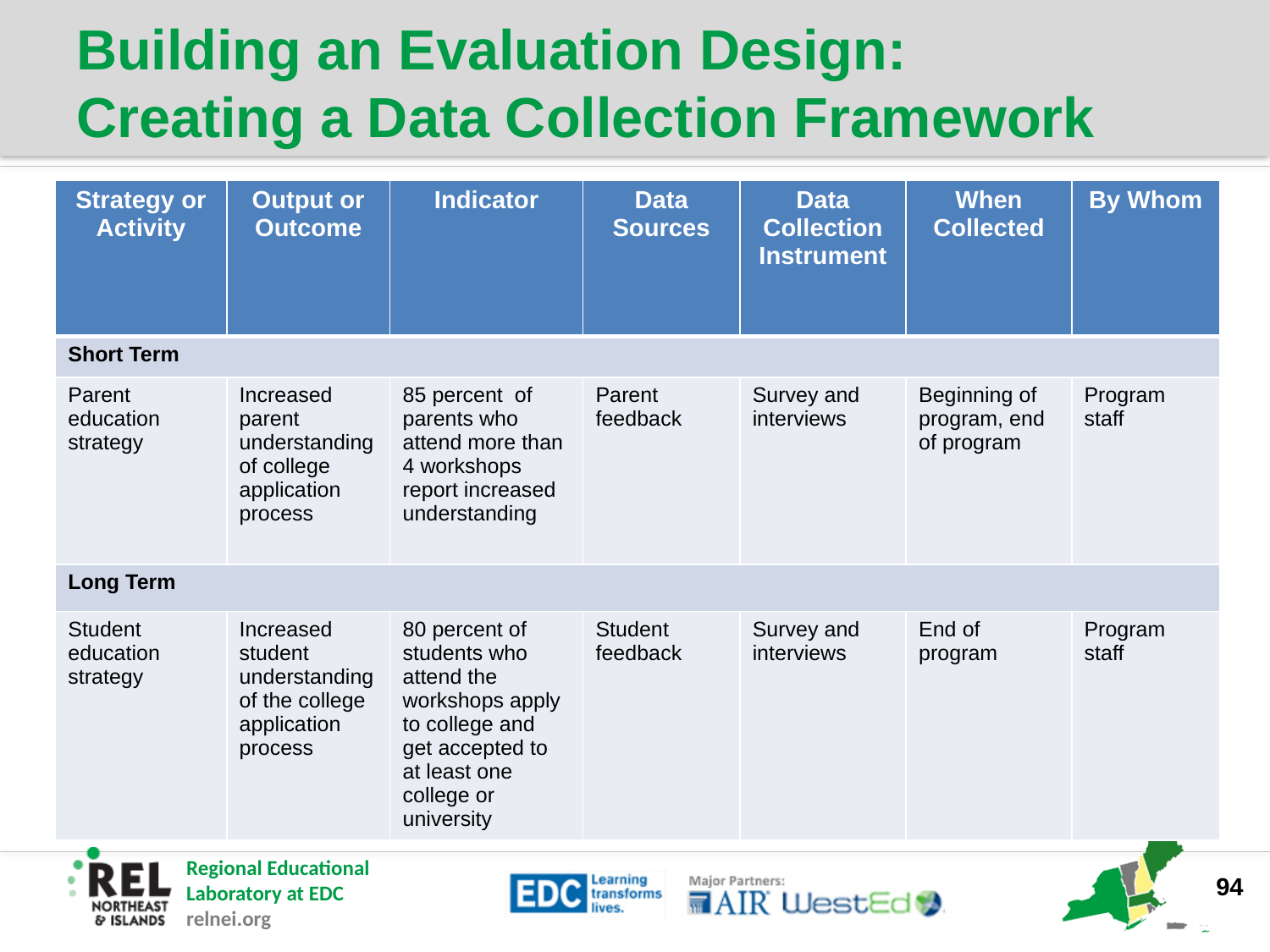

# Building an Evaluation Design: Creating a Data Collection Framework
| Strategy or Activity | Output or Outcome | Indicator | Data Sources | Data Collection Instrument | When Collected | By Whom |
| --- | --- | --- | --- | --- | --- | --- |
| Short Term |  |  |  |  |  |  |
| Parent education strategy | Increased parent understanding of college application process | 85 percent of parents who attend more than 4 workshops report increased understanding | Parent feedback | Survey and interviews | Beginning of program, end of program | Program staff |
| Long Term |  |  |  |  |  |  |
| Student education strategy | Increased student understanding of the college application process | 80 percent of students who attend the workshops apply to college and get accepted to at least one college or university | Student feedback | Survey and interviews | End of program | Program staff |
94